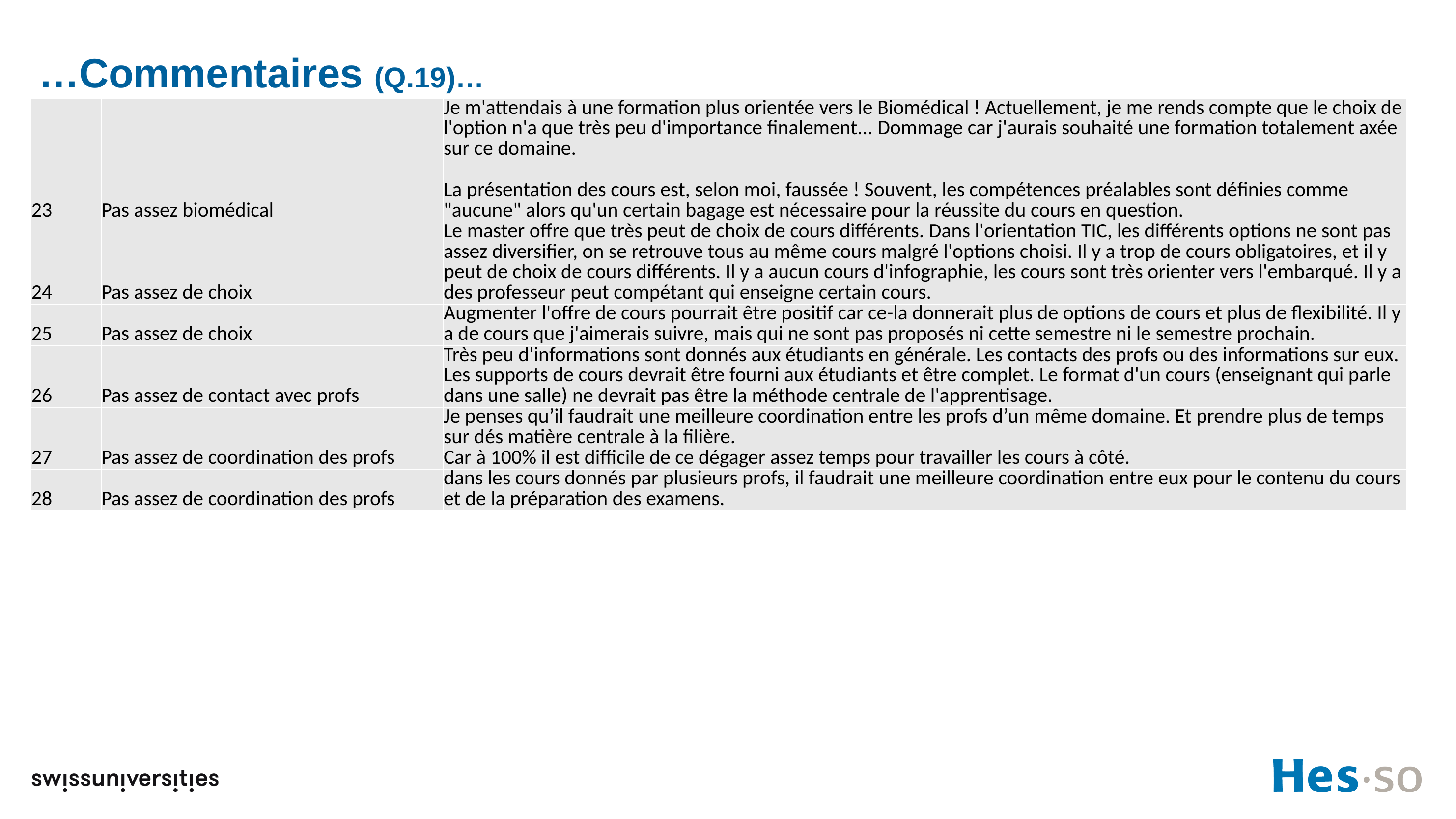

# …Commentaires (Q.19)…
| 23 | Pas assez biomédical | Je m'attendais à une formation plus orientée vers le Biomédical ! Actuellement, je me rends compte que le choix de l'option n'a que très peu d'importance finalement... Dommage car j'aurais souhaité une formation totalement axée sur ce domaine. La présentation des cours est, selon moi, faussée ! Souvent, les compétences préalables sont définies comme "aucune" alors qu'un certain bagage est nécessaire pour la réussite du cours en question. |
| --- | --- | --- |
| 24 | Pas assez de choix | Le master offre que très peut de choix de cours différents. Dans l'orientation TIC, les différents options ne sont pas assez diversifier, on se retrouve tous au même cours malgré l'options choisi. Il y a trop de cours obligatoires, et il y peut de choix de cours différents. Il y a aucun cours d'infographie, les cours sont très orienter vers l'embarqué. Il y a des professeur peut compétant qui enseigne certain cours. |
| 25 | Pas assez de choix | Augmenter l'offre de cours pourrait être positif car ce-la donnerait plus de options de cours et plus de flexibilité. Il y a de cours que j'aimerais suivre, mais qui ne sont pas proposés ni cette semestre ni le semestre prochain. |
| 26 | Pas assez de contact avec profs | Très peu d'informations sont donnés aux étudiants en générale. Les contacts des profs ou des informations sur eux. Les supports de cours devrait être fourni aux étudiants et être complet. Le format d'un cours (enseignant qui parle dans une salle) ne devrait pas être la méthode centrale de l'apprentisage. |
| 27 | Pas assez de coordination des profs | Je penses qu’il faudrait une meilleure coordination entre les profs d’un même domaine. Et prendre plus de temps sur dés matière centrale à la filière. Car à 100% il est difficile de ce dégager assez temps pour travailler les cours à côté. |
| 28 | Pas assez de coordination des profs | dans les cours donnés par plusieurs profs, il faudrait une meilleure coordination entre eux pour le contenu du cours et de la préparation des examens. |